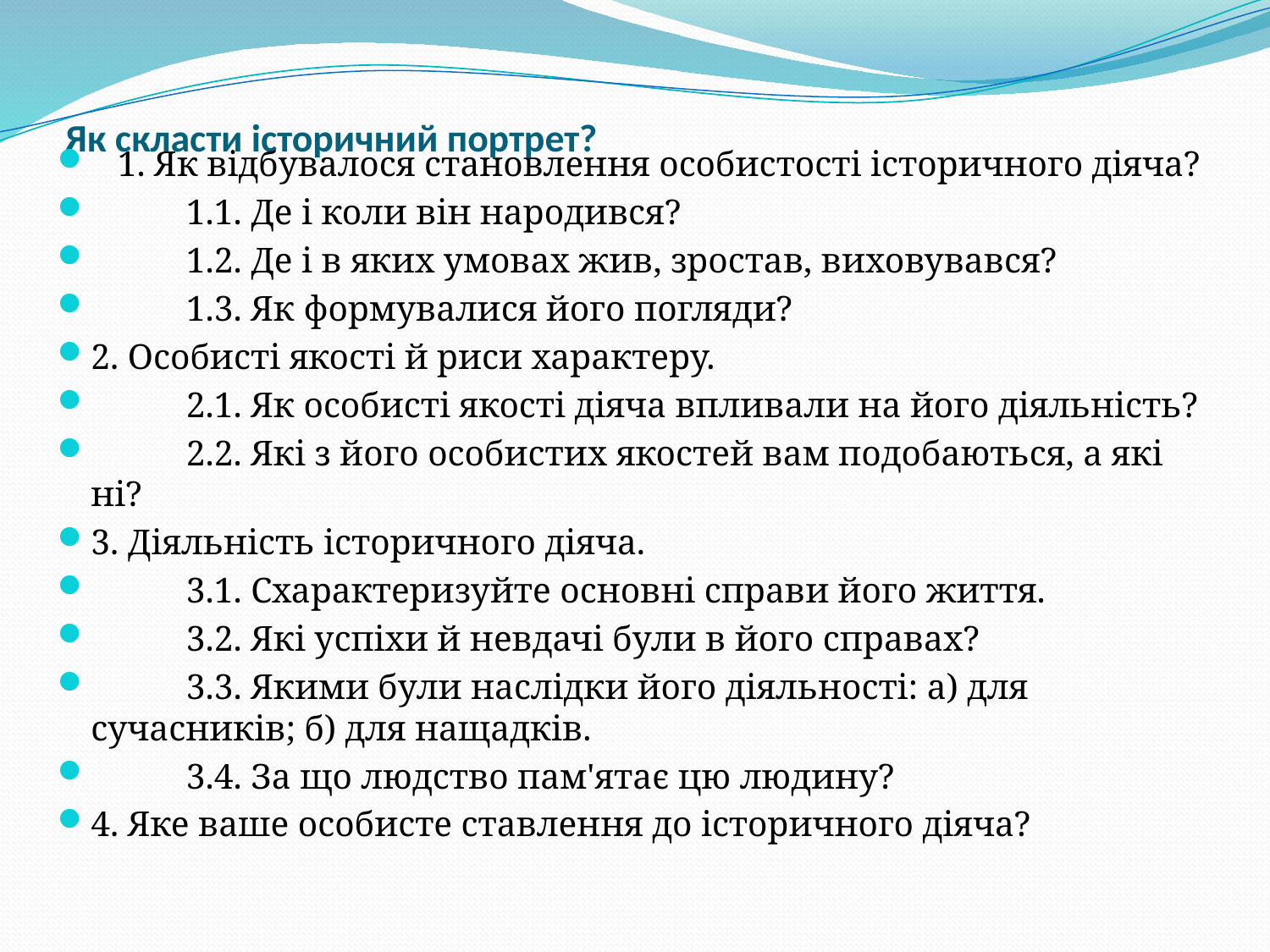

# Як скласти історичний портрет?
   1. Як відбувалося становлення особистості історичного діяча?
     	1.1. Де і коли він народився?
     	1.2. Де і в яких умовах жив, зростав, виховувався?
     	1.3. Як формувалися його погляди?
2. Особисті якості й риси характеру.
     	2.1. Як особисті якості діяча впливали на його діяльність?
     	2.2. Які з його особистих якостей вам подобаються, а які ні?
3. Діяльність історичного діяча.
     	3.1. Схарактеризуйте основні справи його життя.
     	3.2. Які успіхи й невдачі були в його справах?
     	3.3. Якими були наслідки його діяльності: а) для сучасників; б) для нащадків.
     	3.4. За що людство пам'ятає цю людину?
4. Яке ваше особисте ставлення до історичного діяча?